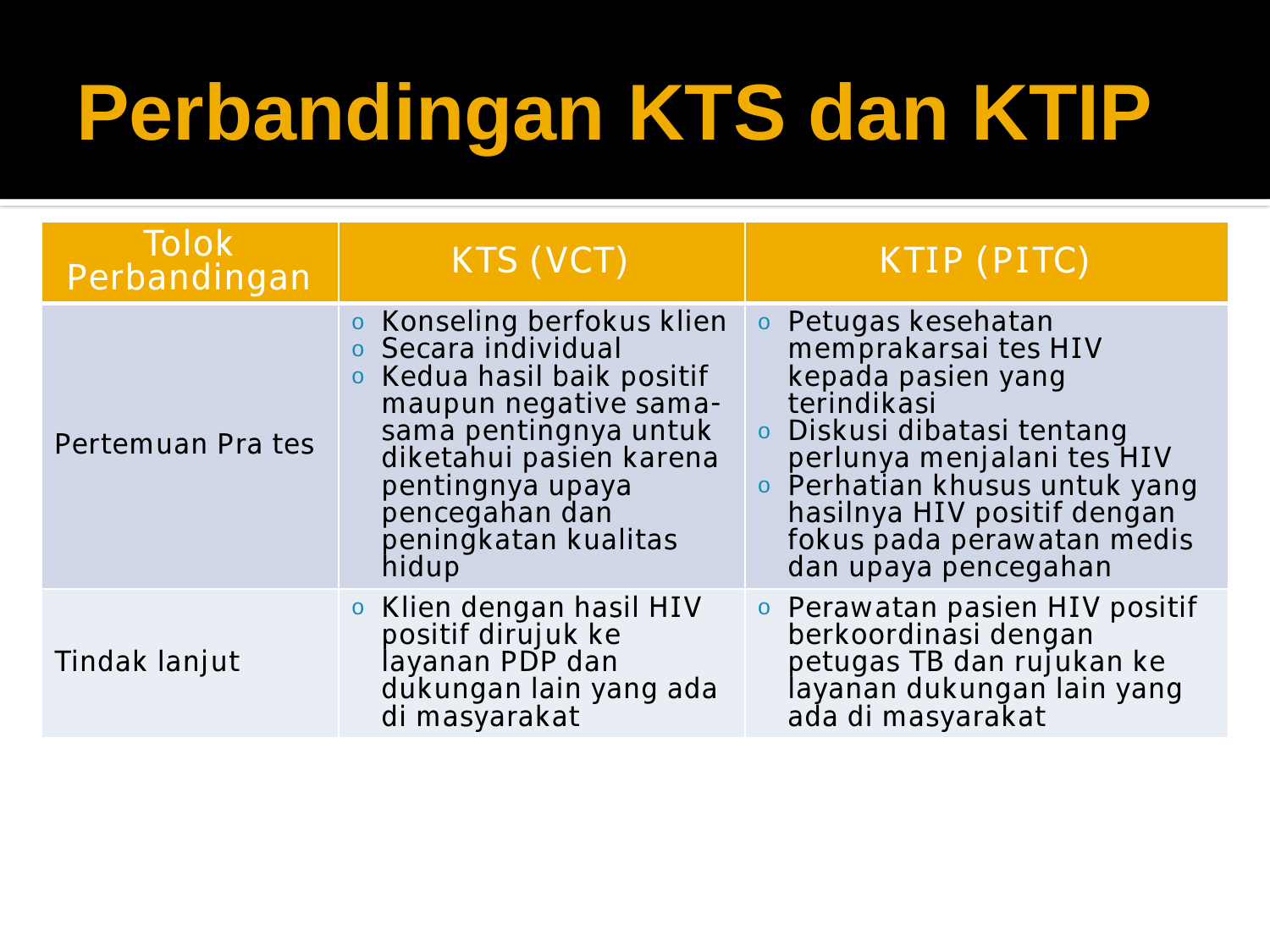

# Perbandingan KTS dan KTIP
| Tolok Perbandingan | KTS (VCT) | KTIP (PITC) |
| --- | --- | --- |
| Pertemuan Pra tes | Konseling berfokus klien Secara individual Kedua hasil baik positif maupun negative sama-sama pentingnya untuk diketahui pasien karena pentingnya upaya pencegahan dan peningkatan kualitas hidup | Petugas kesehatan memprakarsai tes HIV kepada pasien yang terindikasi Diskusi dibatasi tentang perlunya menjalani tes HIV Perhatian khusus untuk yang hasilnya HIV positif dengan fokus pada perawatan medis dan upaya pencegahan |
| Tindak lanjut | Klien dengan hasil HIV positif dirujuk ke layanan PDP dan dukungan lain yang ada di masyarakat | Perawatan pasien HIV positif berkoordinasi dengan petugas TB dan rujukan ke layanan dukungan lain yang ada di masyarakat |